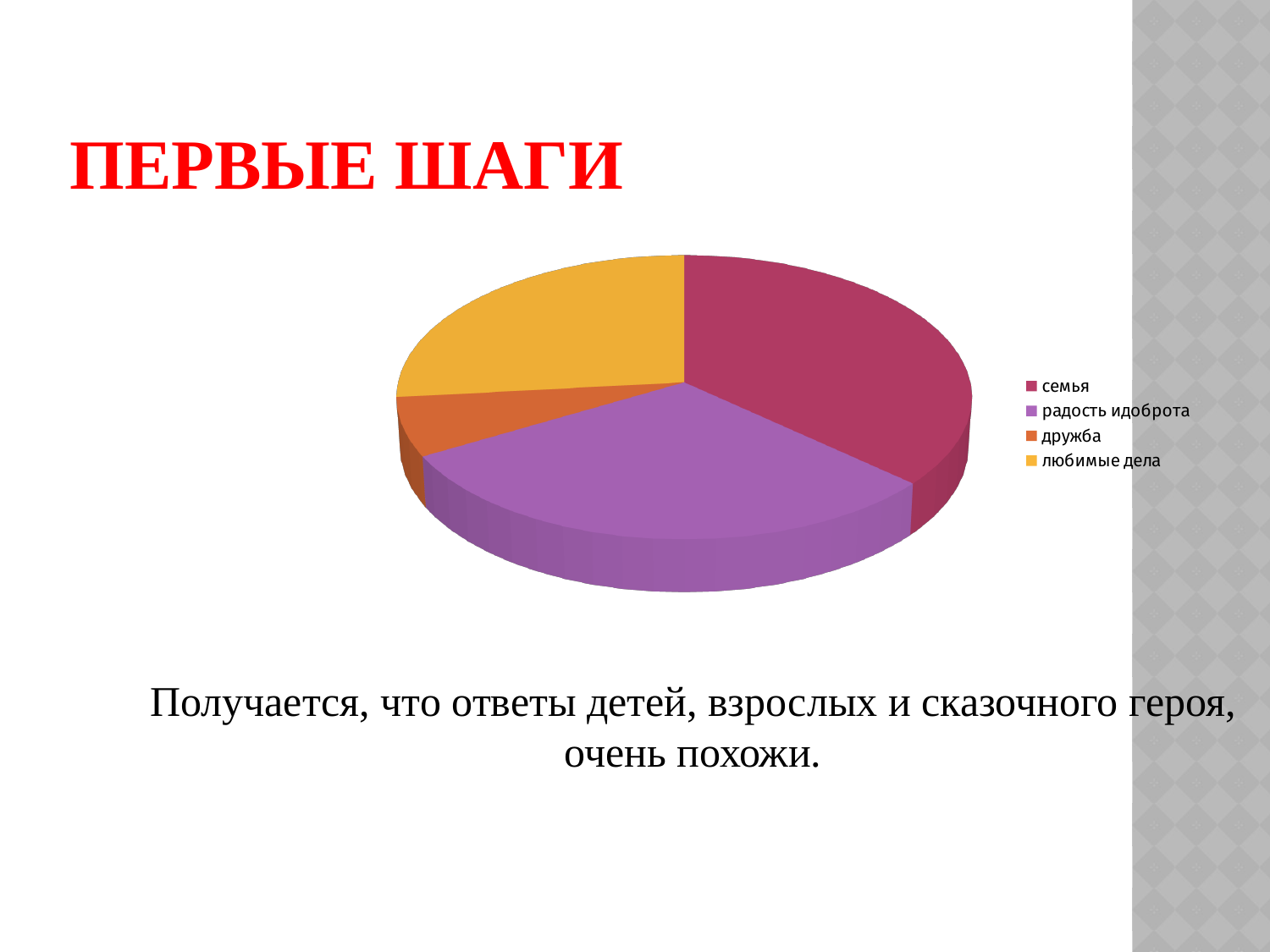

# Первые шаги

[unsupported chart]

Получается, что ответы детей, взрослых и сказочного героя,  очень похожи.